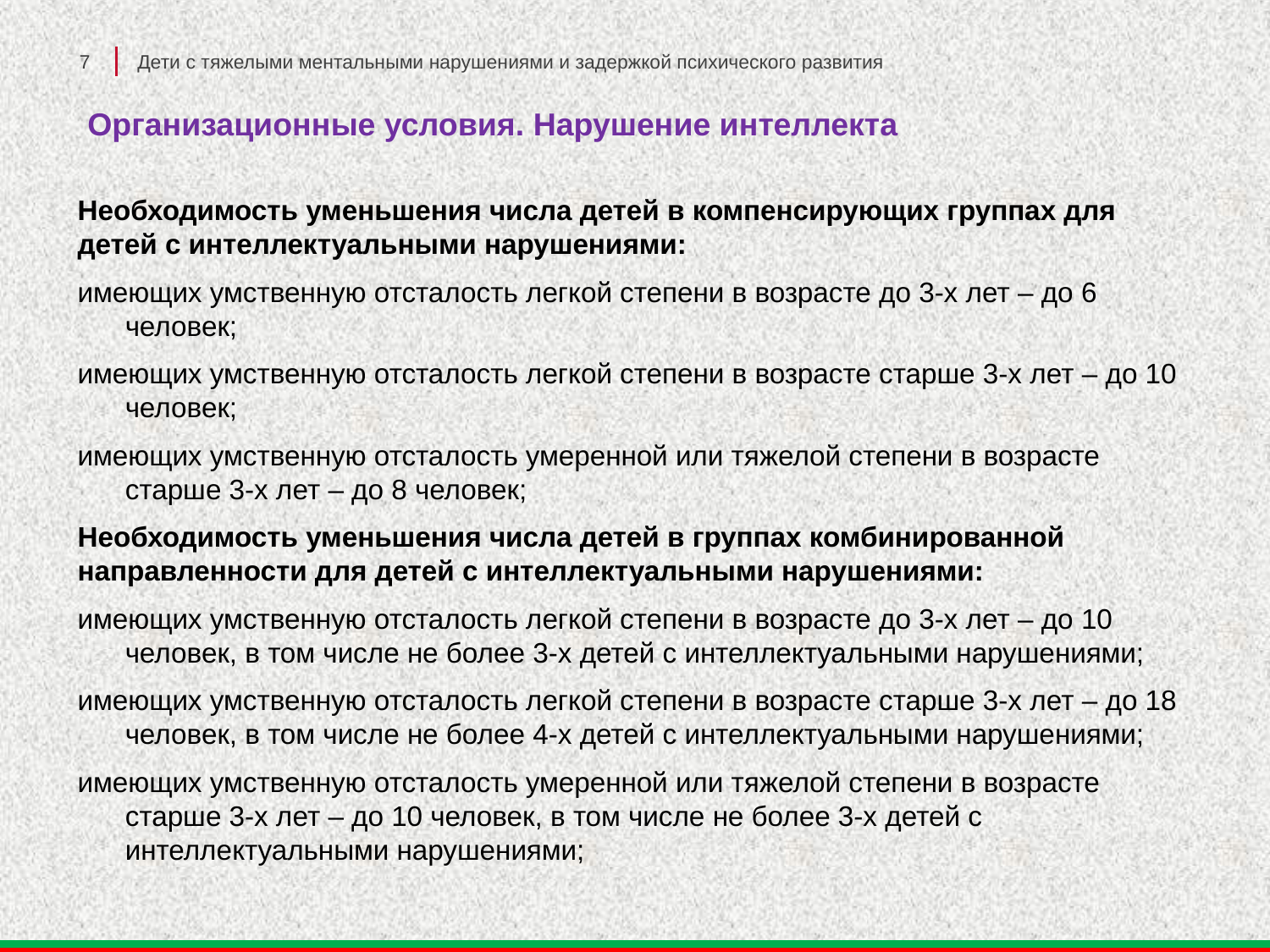

7
Дети с тяжелыми ментальными нарушениями и задержкой психического развития
# Организационные условия. Нарушение интеллекта
Необходимость уменьшения числа детей в компенсирующих группах для детей с интеллектуальными нарушениями:
имеющих умственную отсталость легкой степени в возрасте до 3-х лет – до 6 человек;
имеющих умственную отсталость легкой степени в возрасте старше 3-х лет – до 10 человек;
имеющих умственную отсталость умеренной или тяжелой степени в возрасте старше 3-х лет – до 8 человек;
Необходимость уменьшения числа детей в группах комбинированной направленности для детей с интеллектуальными нарушениями:
имеющих умственную отсталость легкой степени в возрасте до 3-х лет – до 10 человек, в том числе не более 3-х детей с интеллектуальными нарушениями;
имеющих умственную отсталость легкой степени в возрасте старше 3-х лет – до 18 человек, в том числе не более 4-х детей с интеллектуальными нарушениями;
имеющих умственную отсталость умеренной или тяжелой степени в возрасте старше 3-х лет – до 10 человек, в том числе не более 3-х детей с интеллектуальными нарушениями;